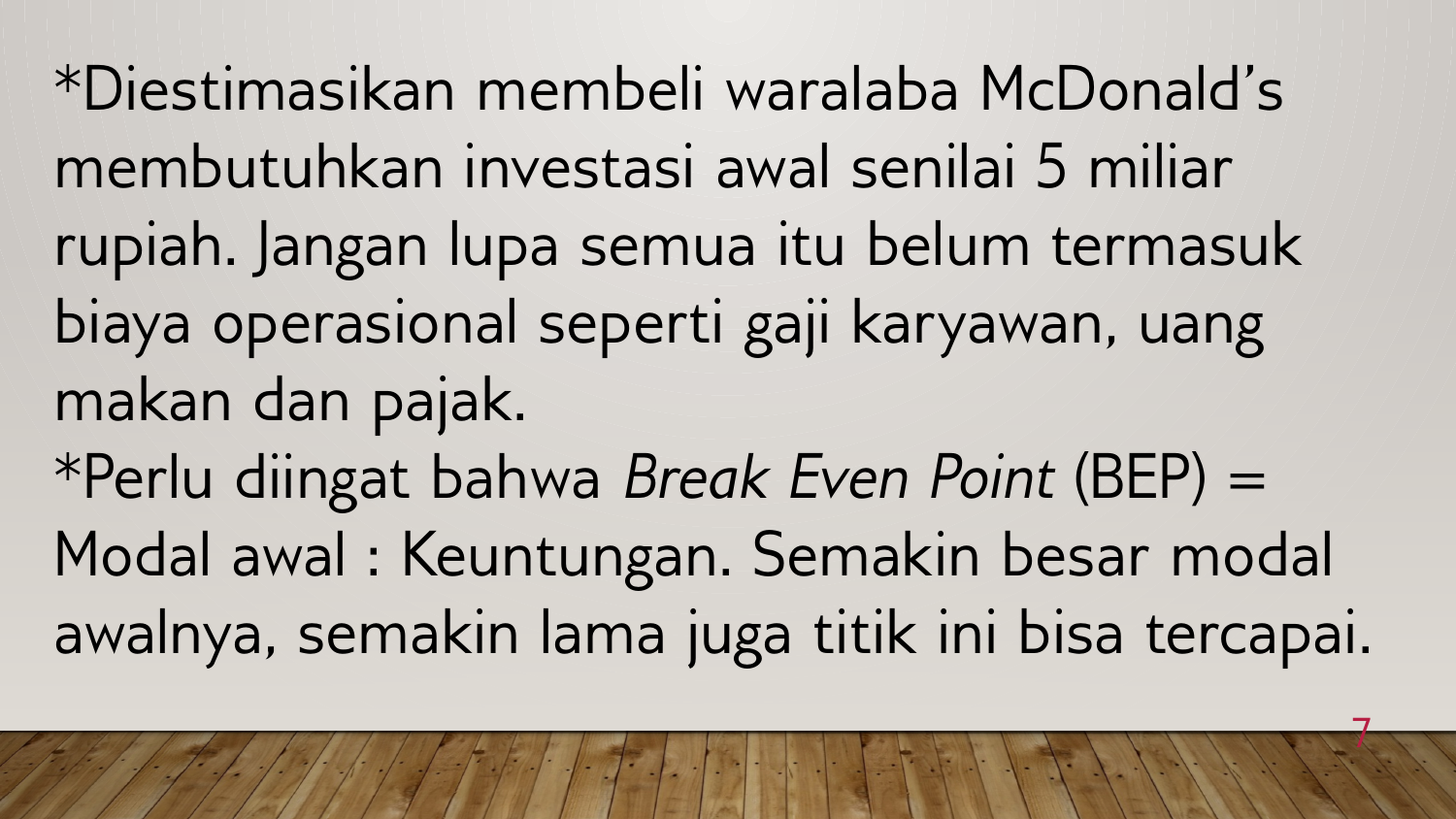

*Diestimasikan membeli waralaba McDonald’s membutuhkan investasi awal senilai 5 miliar rupiah. Jangan lupa semua itu belum termasuk biaya operasional seperti gaji karyawan, uang makan dan pajak.
*Perlu diingat bahwa Break Even Point (BEP) = Modal awal : Keuntungan. Semakin besar modal awalnya, semakin lama juga titik ini bisa tercapai.

7